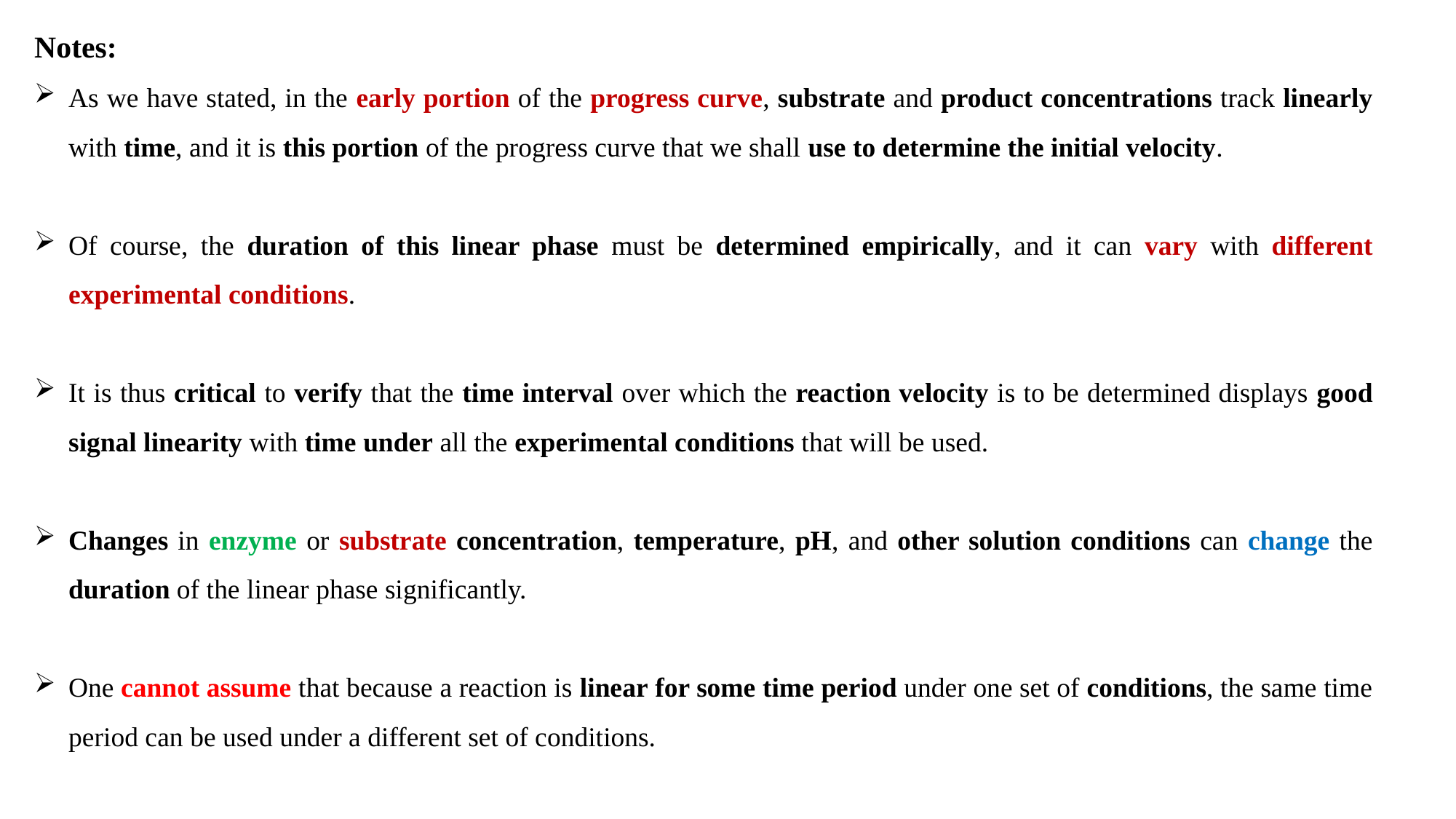

Notes:
As we have stated, in the early portion of the progress curve, substrate and product concentrations track linearly with time, and it is this portion of the progress curve that we shall use to determine the initial velocity.

Of course, the duration of this linear phase must be determined empirically, and it can vary with different experimental conditions.

It is thus critical to verify that the time interval over which the reaction velocity is to be determined displays good signal linearity with time under all the experimental conditions that will be used.

Changes in enzyme or substrate concentration, temperature, pH, and other solution conditions can change the duration of the linear phase significantly.

One cannot assume that because a reaction is linear for some time period under one set of conditions, the same time period can be used under a different set of conditions.